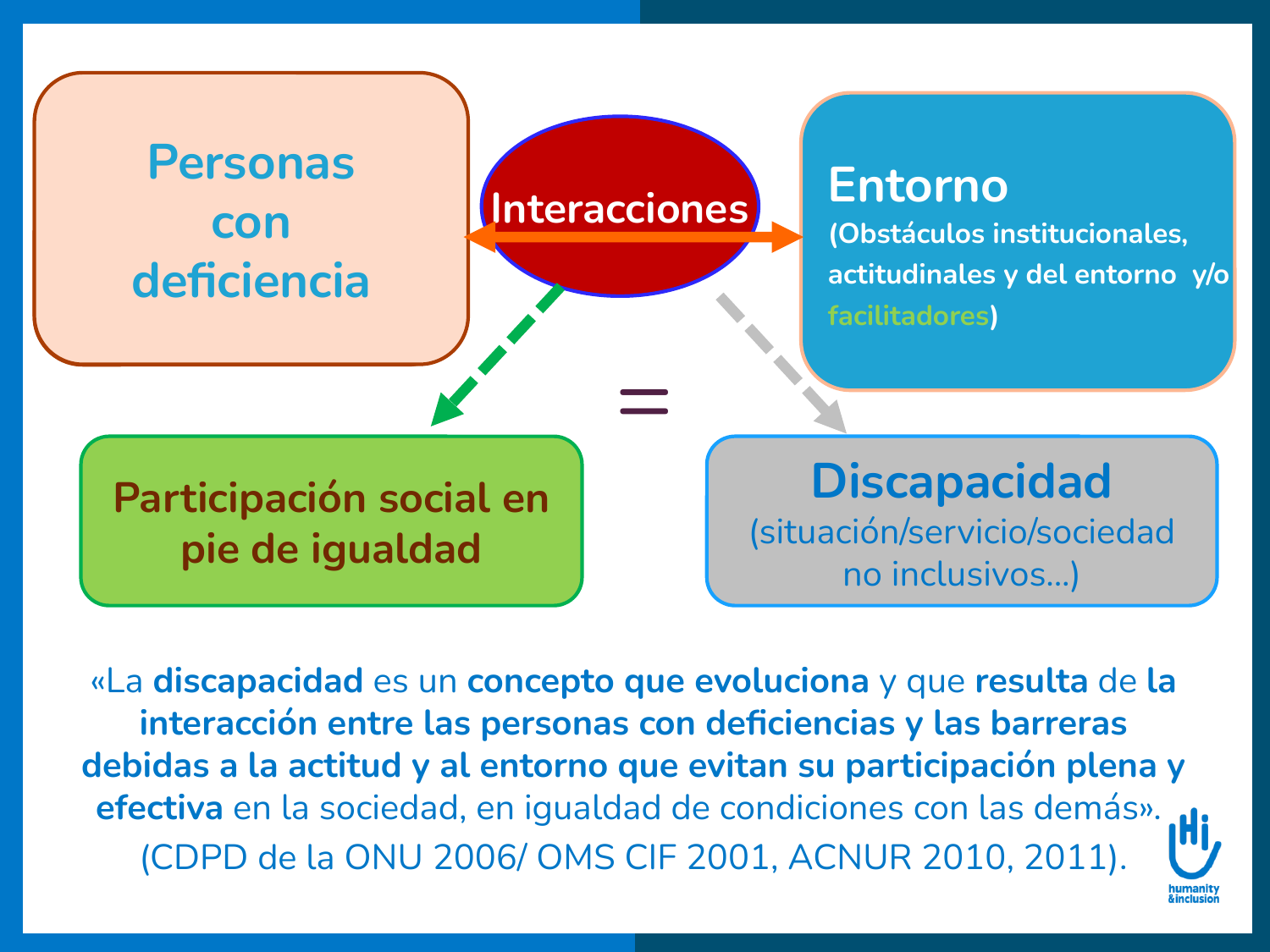

Personas
con
deficiencia
   hombres y mujeres, chicos y chica
moderada - severa
Intelectual – Física –
Mental - Visual – del habla –
Dificultades de audición
Diferentes edades y otros estados
Entorno
(Obstáculos institucionales,
actitudinales y del entorno  y/o
facilitadores)
Interacciones

=
Participación social en pie de igualdad
Discapacidad
(situación/servicio/sociedad no inclusivos...)
«La discapacidad es un concepto que evoluciona y que resulta de la interacción entre las personas con deficiencias y las barreras debidas a la actitud y al entorno que evitan su participación plena y efectiva en la sociedad, en igualdad de condiciones con las demás».
(CDPD de la ONU 2006/ OMS CIF 2001, ACNUR 2010, 2011).